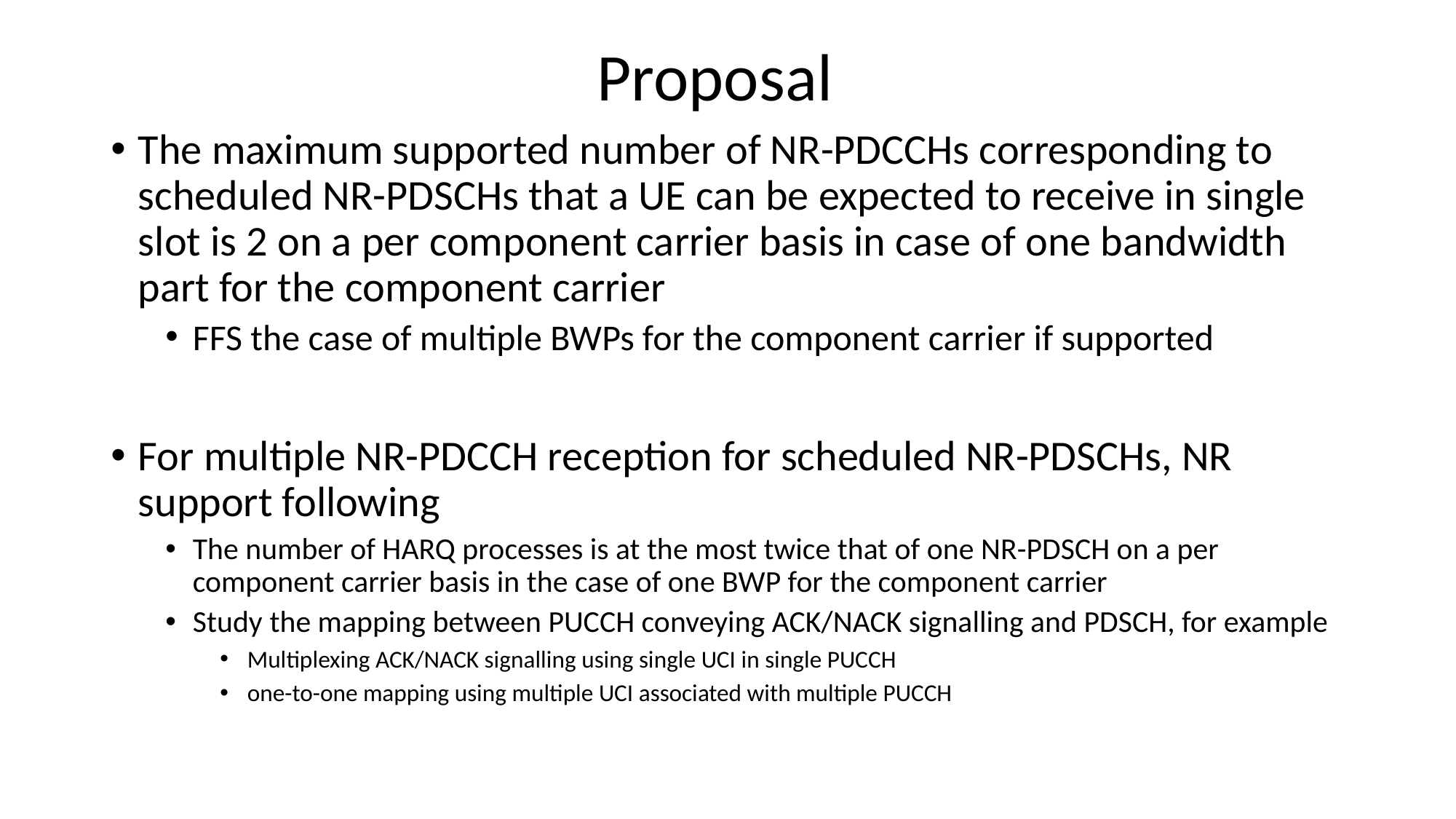

# Proposal
The maximum supported number of NR-PDCCHs corresponding to scheduled NR-PDSCHs that a UE can be expected to receive in single slot is 2 on a per component carrier basis in case of one bandwidth part for the component carrier
FFS the case of multiple BWPs for the component carrier if supported

For multiple NR-PDCCH reception for scheduled NR-PDSCHs, NR support following
The number of HARQ processes is at the most twice that of one NR-PDSCH on a per component carrier basis in the case of one BWP for the component carrier
Study the mapping between PUCCH conveying ACK/NACK signalling and PDSCH, for example
Multiplexing ACK/NACK signalling using single UCI in single PUCCH
one-to-one mapping using multiple UCI associated with multiple PUCCH